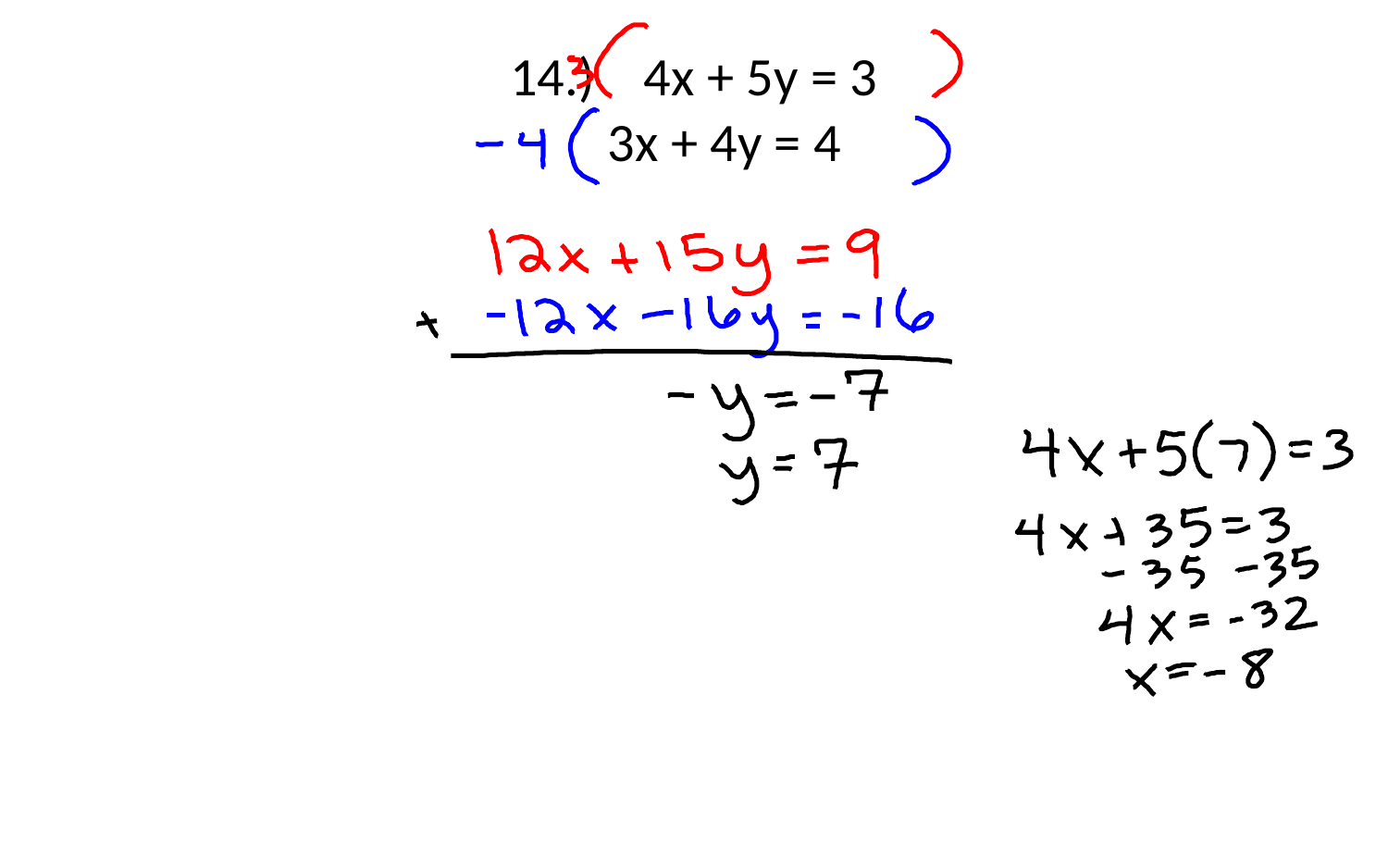

# 14.)    4x + 5y = 3       3x + 4y = 4